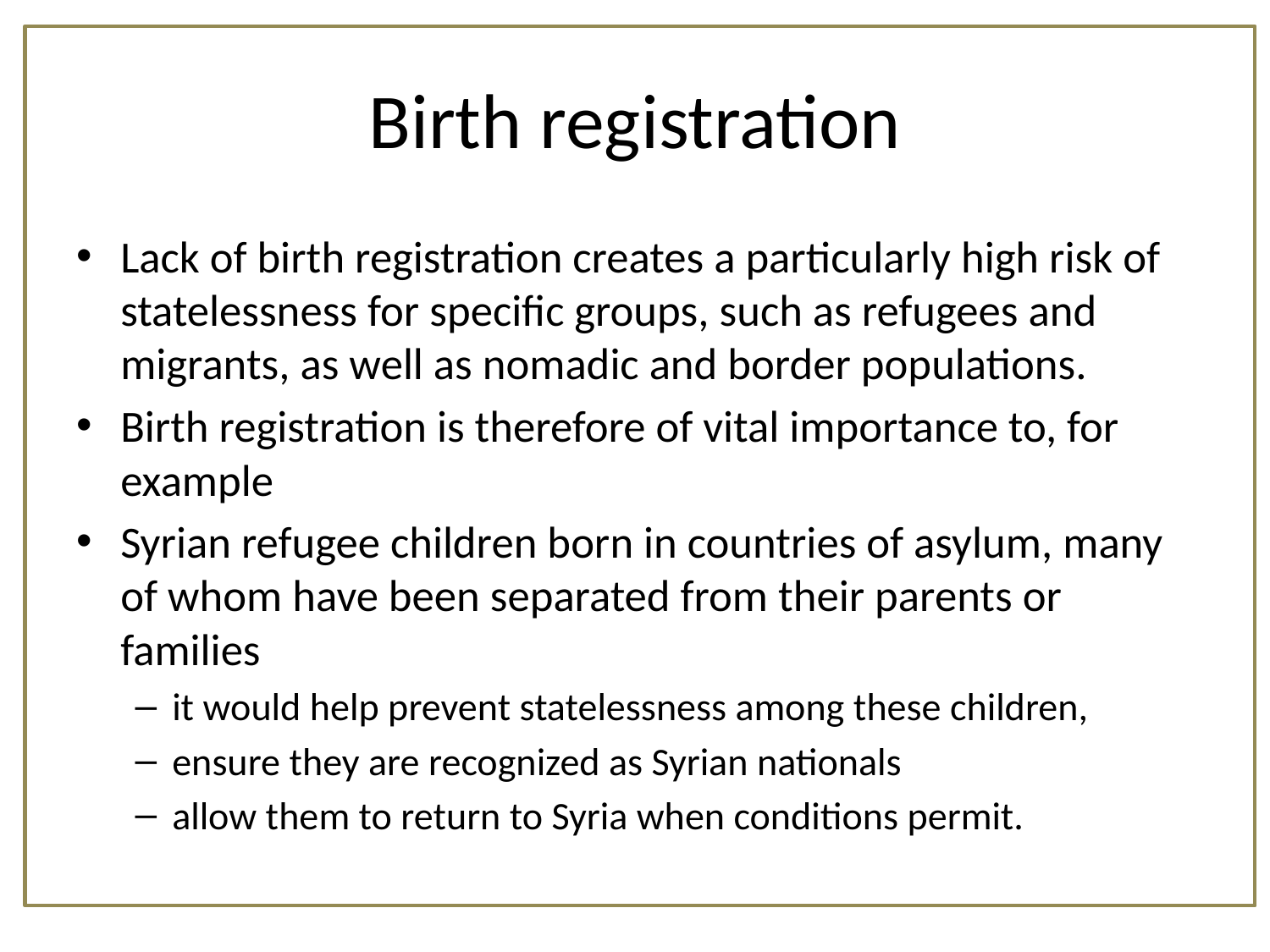

# Birth registration
Lack of birth registration creates a particularly high risk of statelessness for specific groups, such as refugees and migrants, as well as nomadic and border populations.
Birth registration is therefore of vital importance to, for example
Syrian refugee children born in countries of asylum, many of whom have been separated from their parents or families
it would help prevent statelessness among these children,
ensure they are recognized as Syrian nationals
allow them to return to Syria when conditions permit.